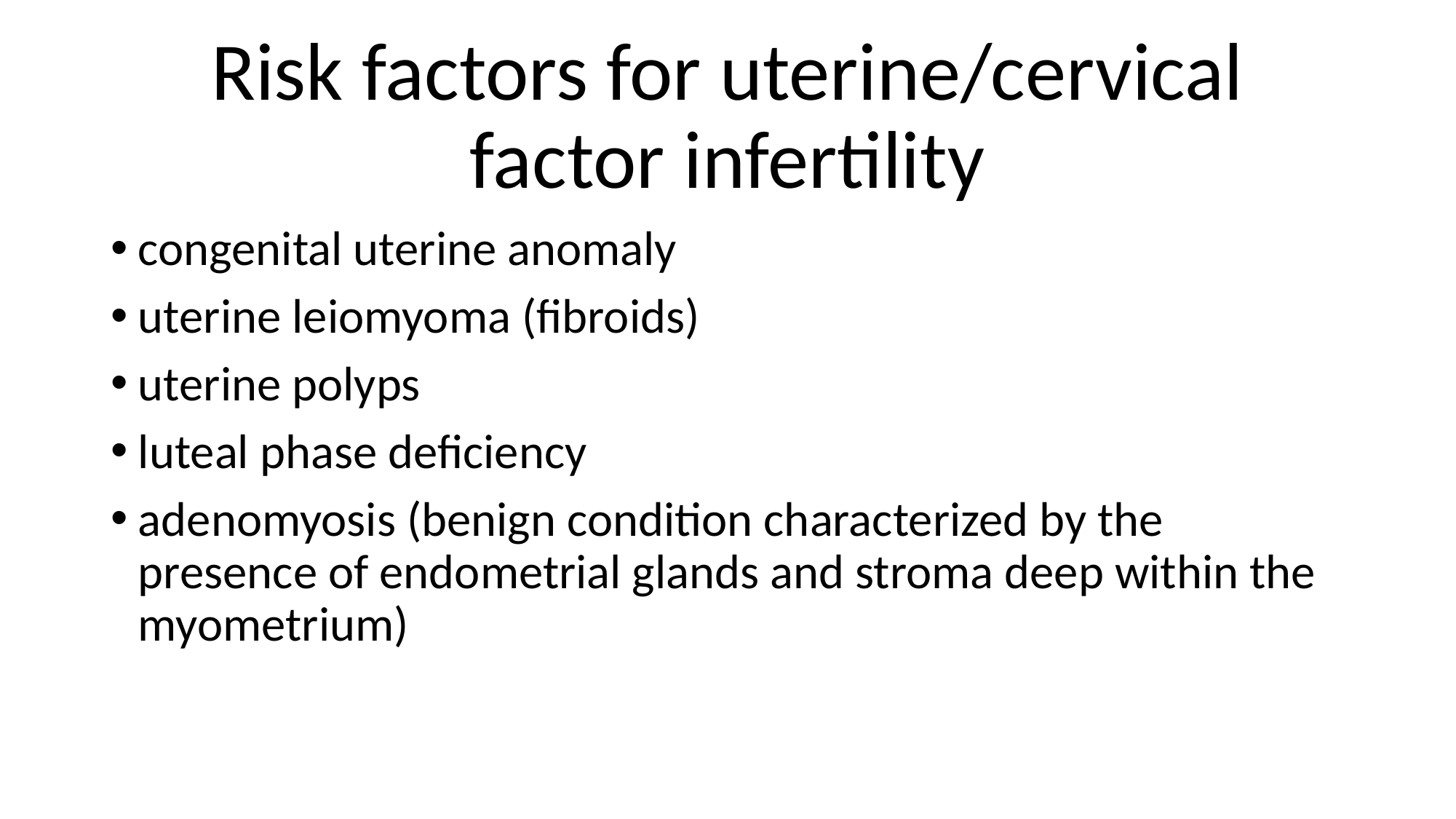

# Risk factors for uterine/cervical factor infertility
congenital uterine anomaly
uterine leiomyoma (fibroids)
uterine polyps
luteal phase deficiency
adenomyosis (benign condition characterized by the presence of endometrial glands and stroma deep within the myometrium)